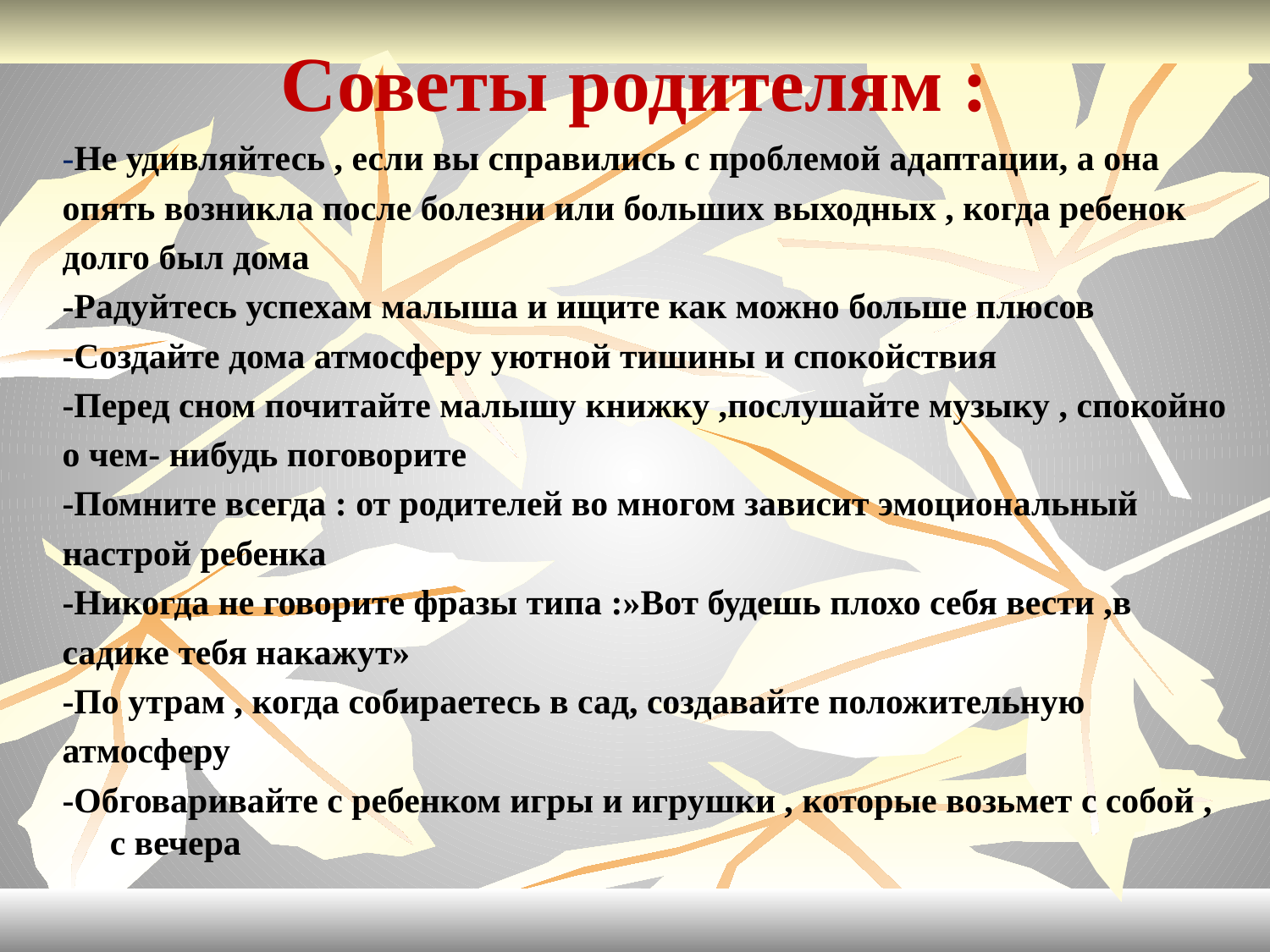

# Советы родителям :
-Не удивляйтесь , если вы справились с проблемой адаптации, а она
опять возникла после болезни или больших выходных , когда ребенок
долго был дома
-Радуйтесь успехам малыша и ищите как можно больше плюсов
-Создайте дома атмосферу уютной тишины и спокойствия
-Перед сном почитайте малышу книжку ,послушайте музыку , спокойно
о чем- нибудь поговорите
-Помните всегда : от родителей во многом зависит эмоциональный
настрой ребенка
-Никогда не говорите фразы типа :»Вот будешь плохо себя вести ,в
садике тебя накажут»
-По утрам , когда собираетесь в сад, создавайте положительную
атмосферу
-Обговаривайте с ребенком игры и игрушки , которые возьмет с собой , с вечера